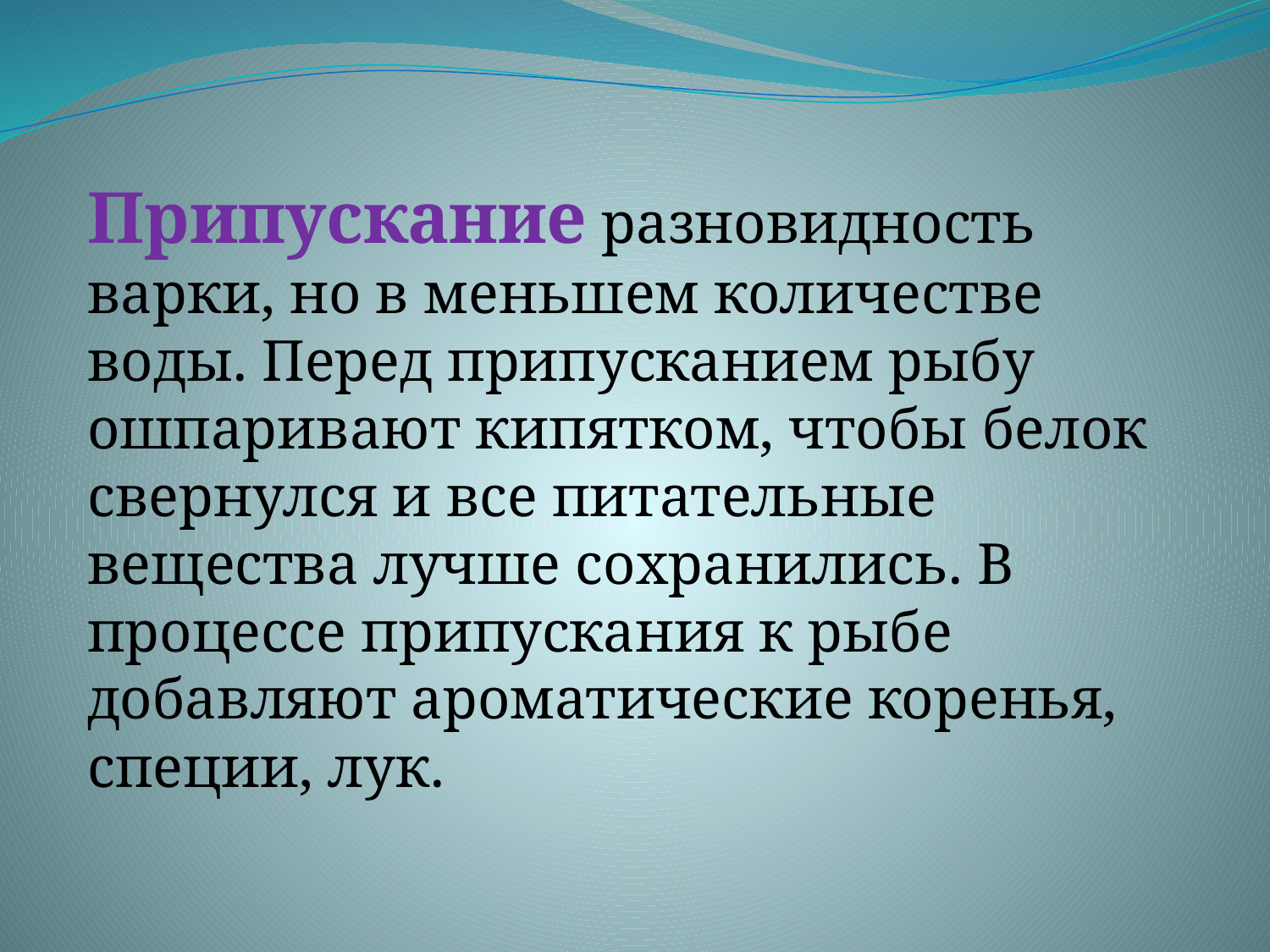

Припускание разновидность варки, но в меньшем количестве воды. Перед припусканием рыбу ошпаривают кипятком, чтобы белок свернулся и все питательные вещества лучше сохранились. В процессе припускания к рыбе добавляют ароматические коренья, специи, лук.